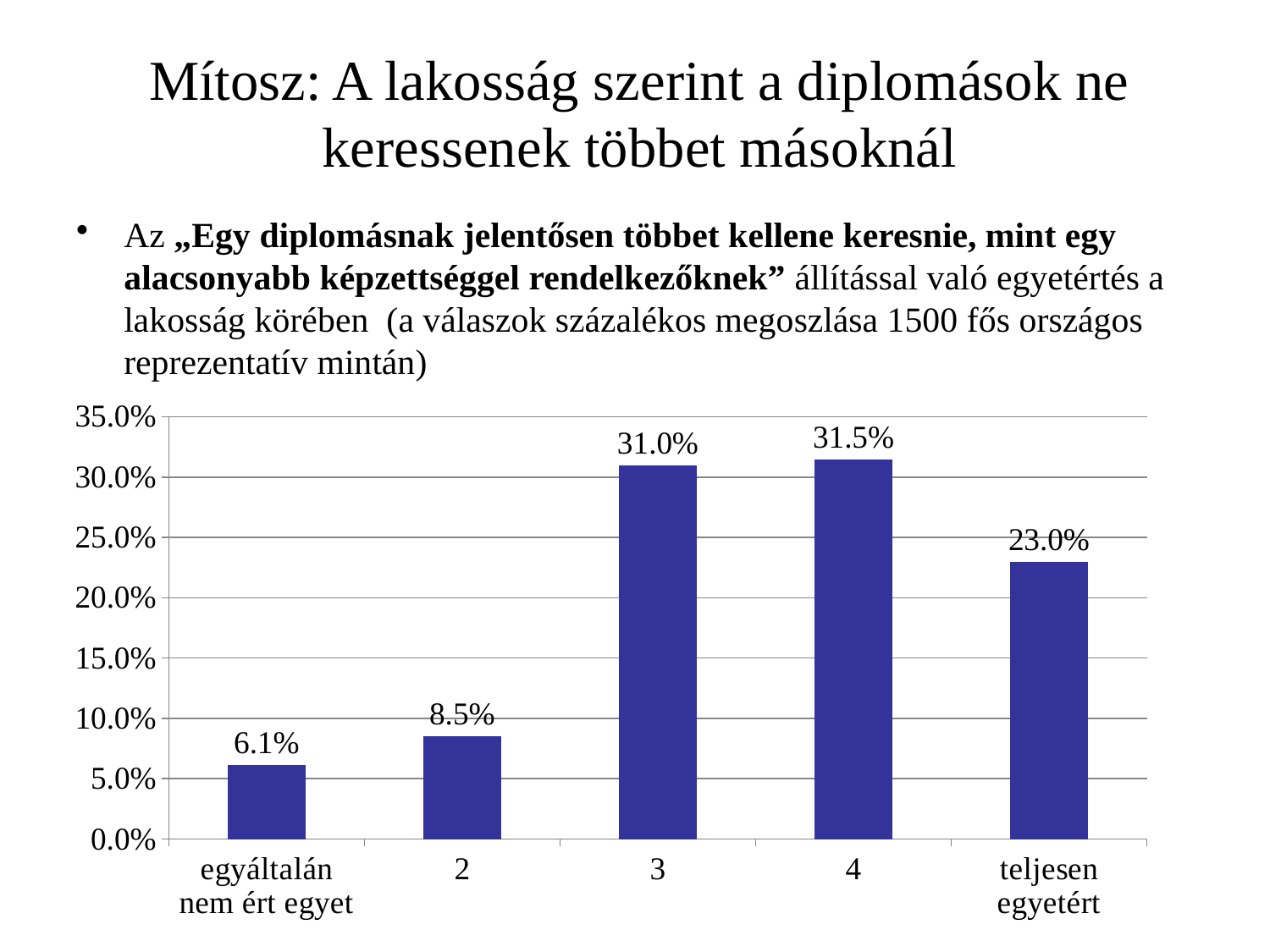

# Mítosz: A lakosság szerint a diplomások ne keressenek többet másoknál
Az „Egy diplomásnak jelentősen többet kellene keresnie, mint egy alacsonyabb képzettséggel rendelkezőknek” állítással való egyetértés a lakosság körében  (a válaszok százalékos megoszlása 1500 fős országos reprezentatív mintán)

### Chart

| Category |  |
|---|---|
| egyáltalán nem ért egyet | 0.06114130434782608 |
| 2 | 0.08491847826086961 |
| 3 | 0.3097826086956524 |
| 4 | 0.31453804347826086 |
| teljesen egyetért | 0.22961956521739135 |